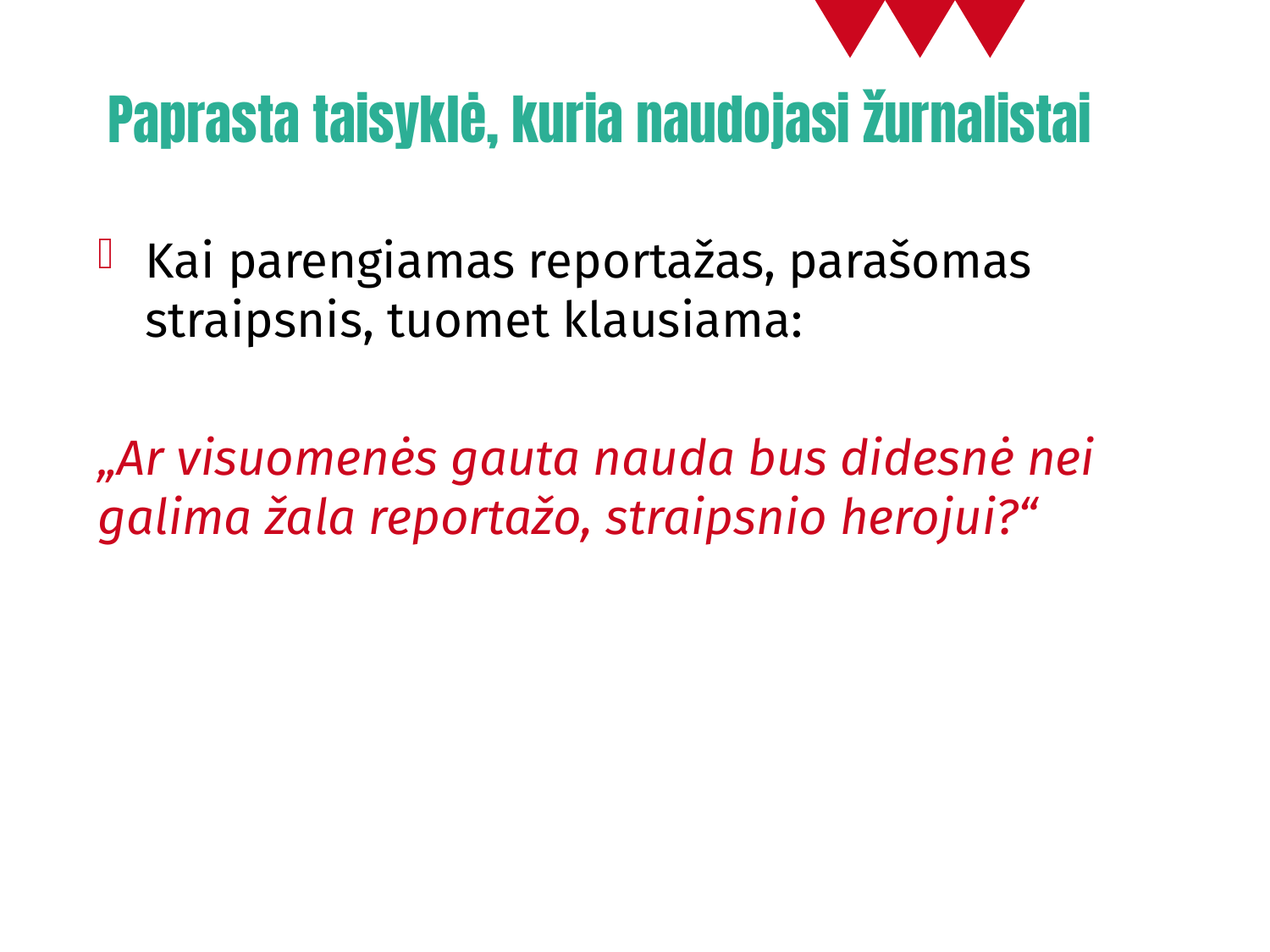

# Paprasta taisyklė, kuria naudojasi žurnalistai
Kai parengiamas reportažas, parašomas straipsnis, tuomet klausiama:

„Ar visuomenės gauta nauda bus didesnė nei galima žala reportažo, straipsnio herojui?“